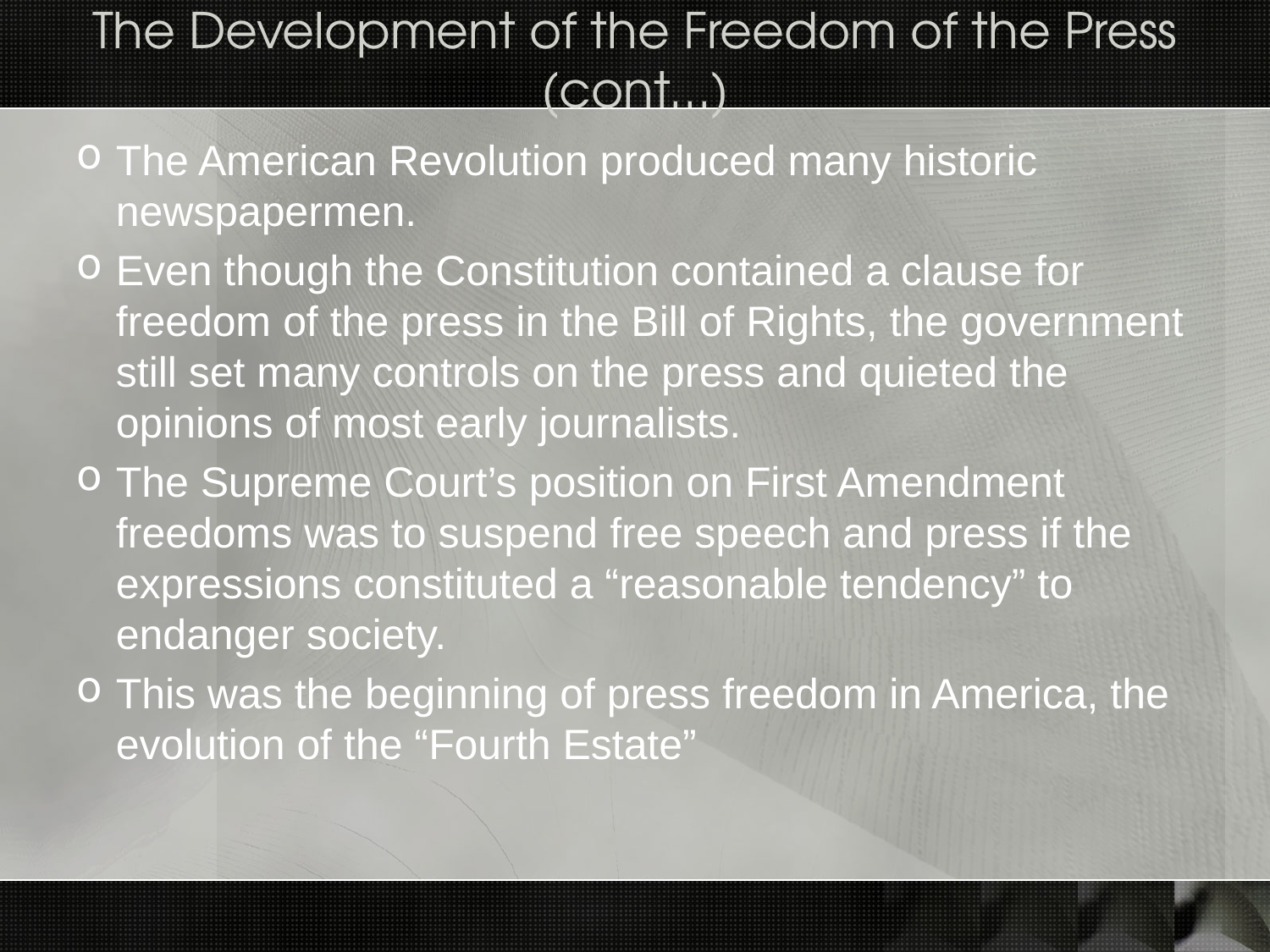

# The Development of the Freedom of the Press (cont…)
The American Revolution produced many historic newspapermen.
Even though the Constitution contained a clause for freedom of the press in the Bill of Rights, the government still set many controls on the press and quieted the opinions of most early journalists.
The Supreme Court’s position on First Amendment freedoms was to suspend free speech and press if the expressions constituted a “reasonable tendency” to endanger society.
This was the beginning of press freedom in America, the evolution of the “Fourth Estate”